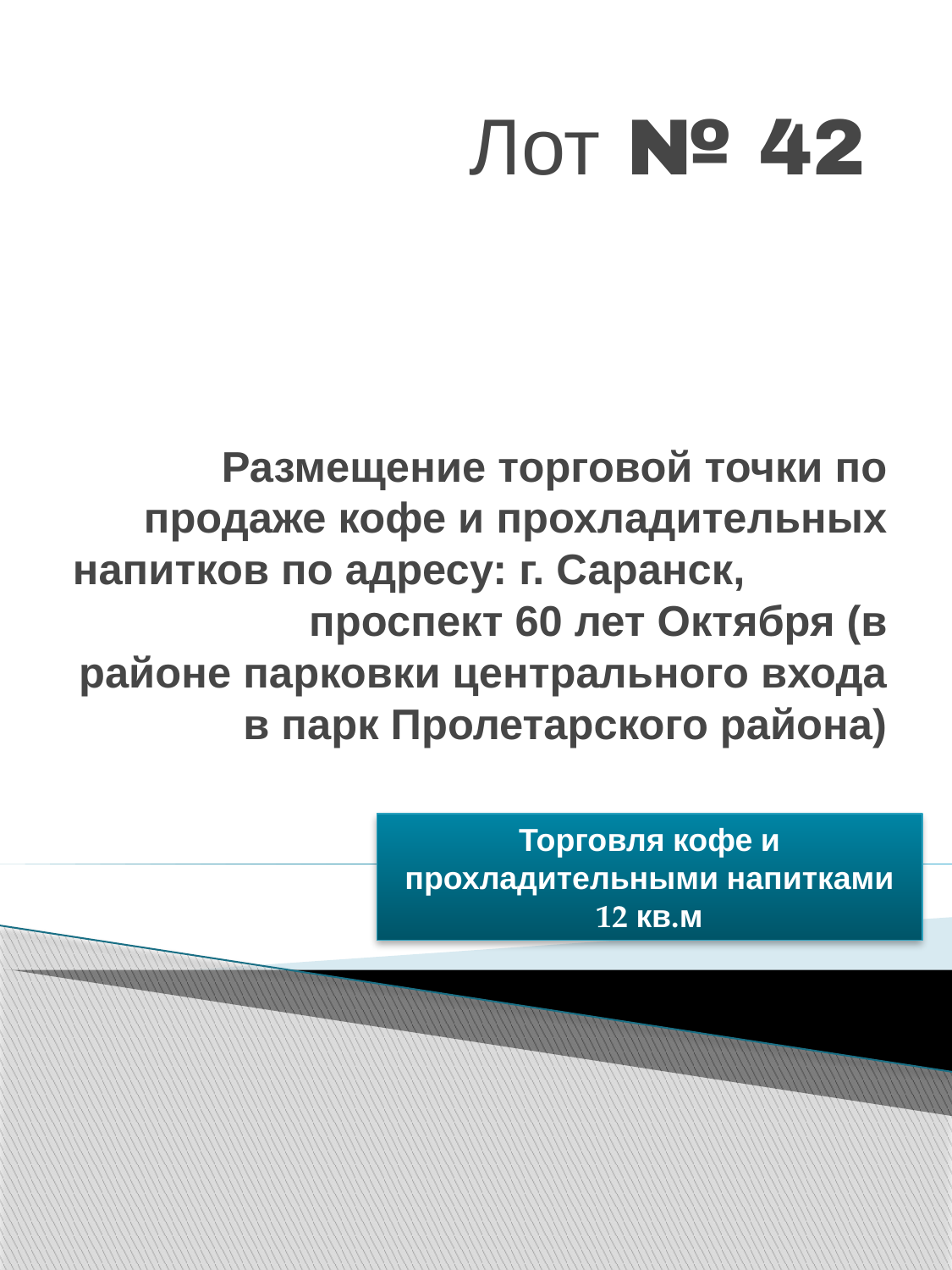

Лот № 42
# Размещение торговой точки по продаже кофе и прохладительных напитков по адресу: г. Саранск,                       проспект 60 лет Октября (в районе парковки центрального входа в парк Пролетарского района)
Торговля кофе и прохладительными напитками 12 кв.м